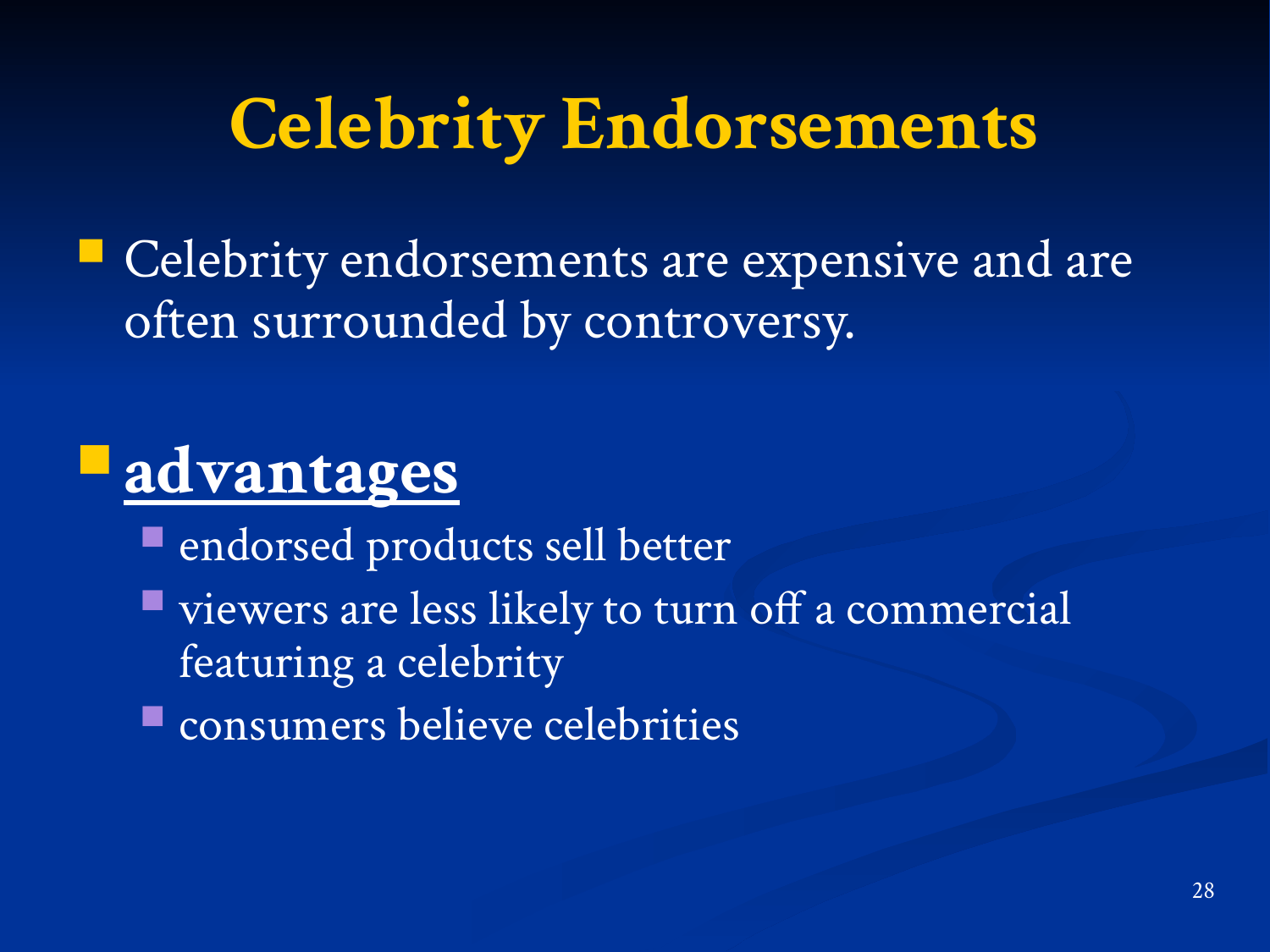

Celebrity Endorsements
Celebrity endorsements are expensive and are often surrounded by controversy.
advantages
endorsed products sell better
viewers are less likely to turn off a commercial featuring a celebrity
consumers believe celebrities
28